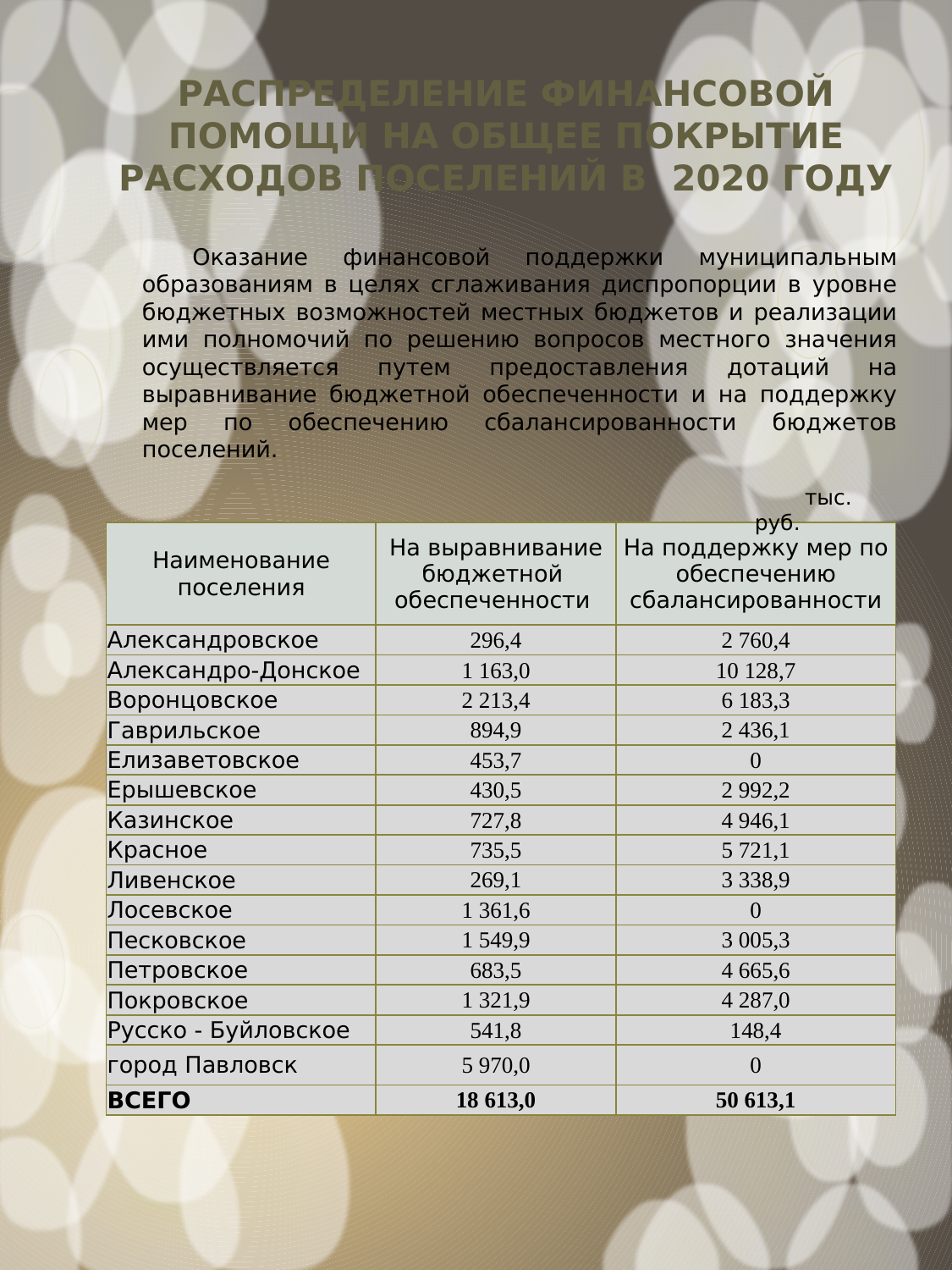

РАСПРЕДЕЛЕНИЕ ФИНАНСОВОЙ ПОМОЩИ НА ОБЩЕЕ ПОКРЫТИЕ РАСХОДОВ ПОСЕЛЕНИЙ В  2020 ГОДУ
Оказание финансовой поддержки муниципальным образованиям в целях сглаживания диспропорции в уровне бюджетных возможностей местных бюджетов и реализации ими полномочий по решению вопросов местного значения осуществляется путем предоставления дотаций на выравнивание бюджетной обеспеченности и на поддержку мер по обеспечению сбалансированности бюджетов поселений.
тыс. руб.
| Наименование поселения | На выравнивание бюджетной обеспеченности | На поддержку мер по обеспечению сбалансированности |
| --- | --- | --- |
| Александровское | 296,4 | 2 760,4 |
| Александро-Донское | 1 163,0 | 10 128,7 |
| Воронцовское | 2 213,4 | 6 183,3 |
| Гаврильское | 894,9 | 2 436,1 |
| Елизаветовское | 453,7 | 0 |
| Ерышевское | 430,5 | 2 992,2 |
| Казинское | 727,8 | 4 946,1 |
| Красное | 735,5 | 5 721,1 |
| Ливенское | 269,1 | 3 338,9 |
| Лосевское | 1 361,6 | 0 |
| Песковское | 1 549,9 | 3 005,3 |
| Петровское | 683,5 | 4 665,6 |
| Покровское | 1 321,9 | 4 287,0 |
| Русско - Буйловское | 541,8 | 148,4 |
| город Павловск | 5 970,0 | 0 |
| ВСЕГО | 18 613,0 | 50 613,1 |